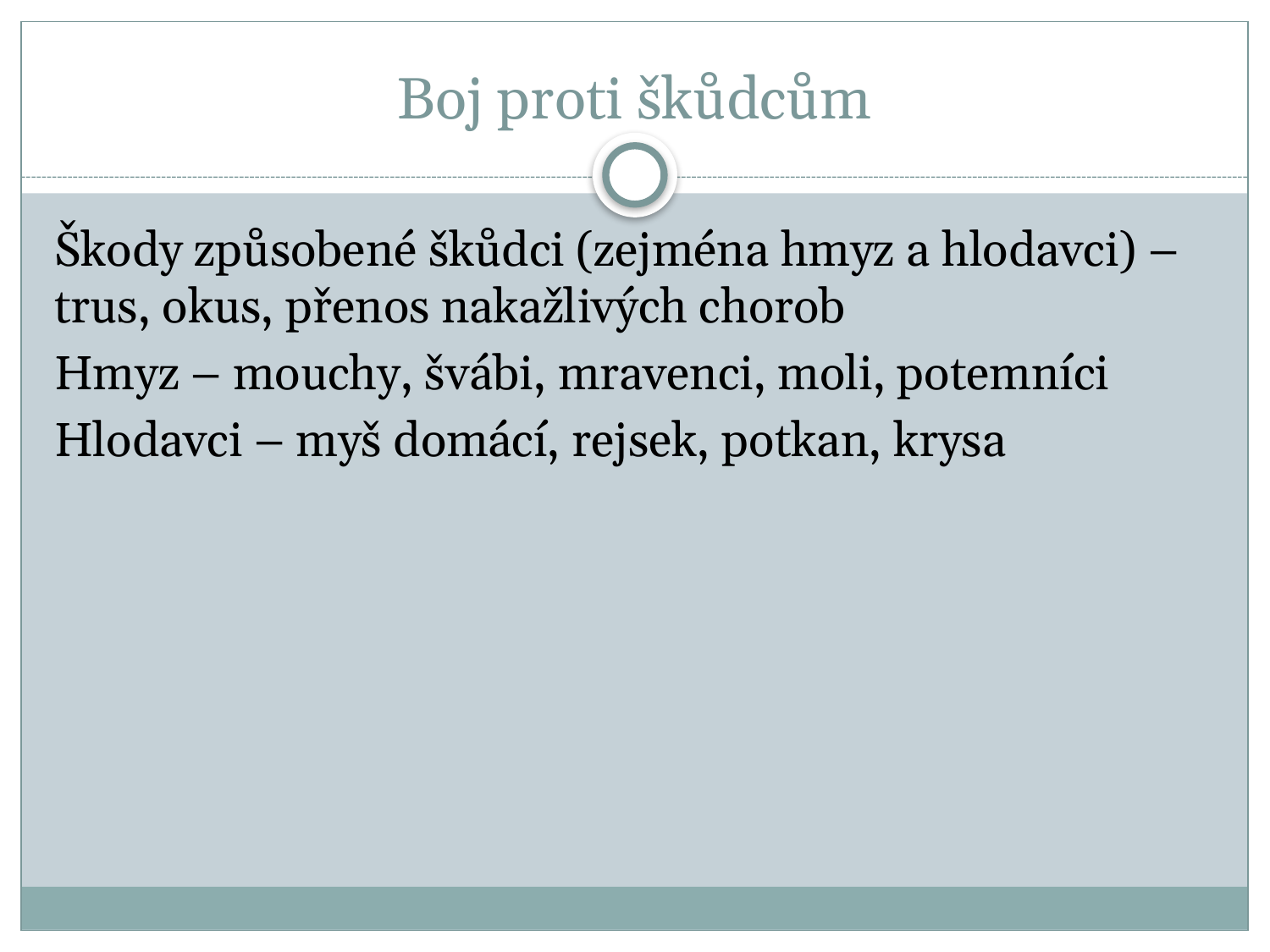

# Boj proti škůdcům
Škody způsobené škůdci (zejména hmyz a hlodavci) – trus, okus, přenos nakažlivých chorob
Hmyz – mouchy, švábi, mravenci, moli, potemníci
Hlodavci – myš domácí, rejsek, potkan, krysa